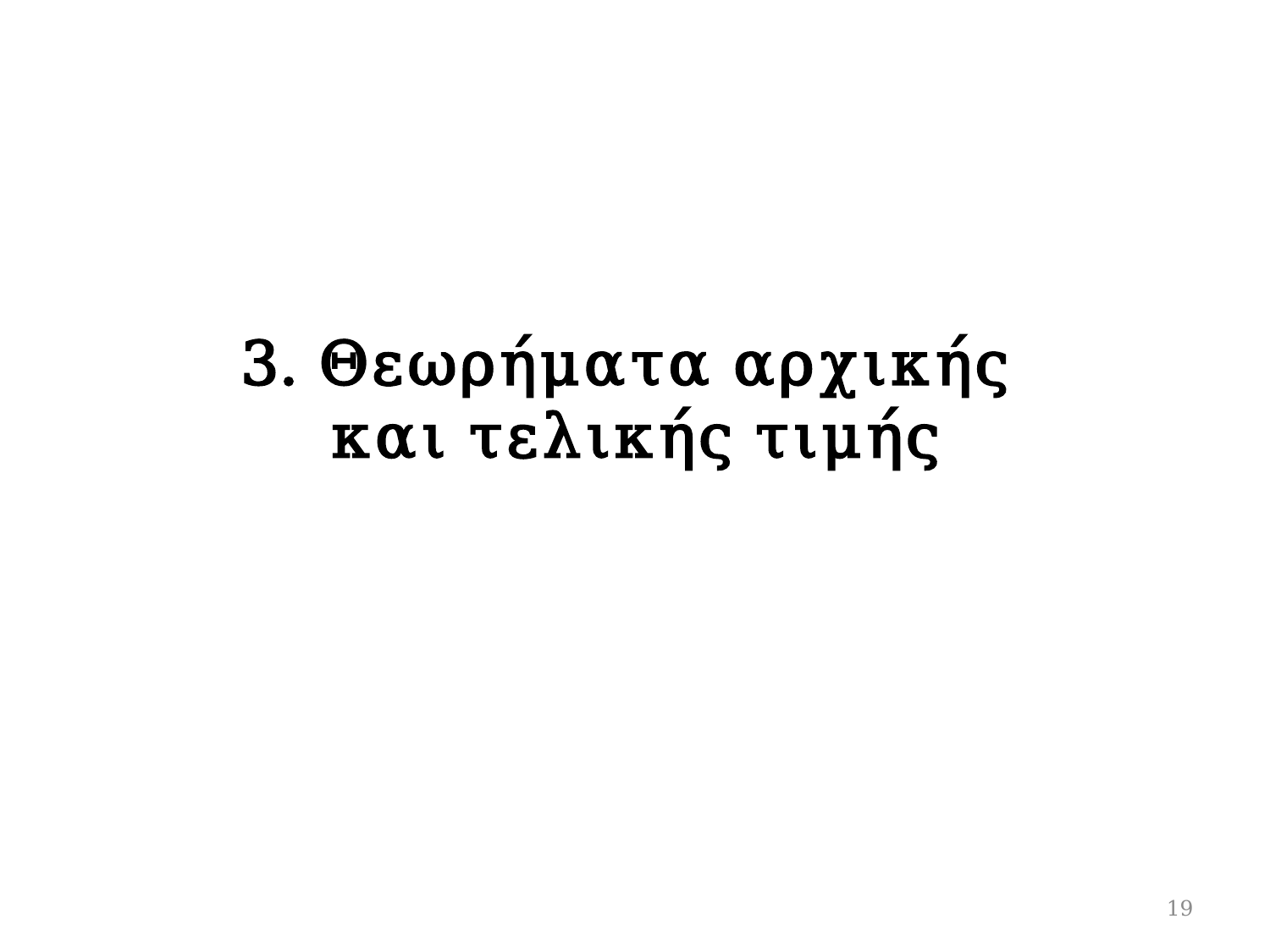

# 3. Θεωρήματα αρχικής και τελικής τιμής
19